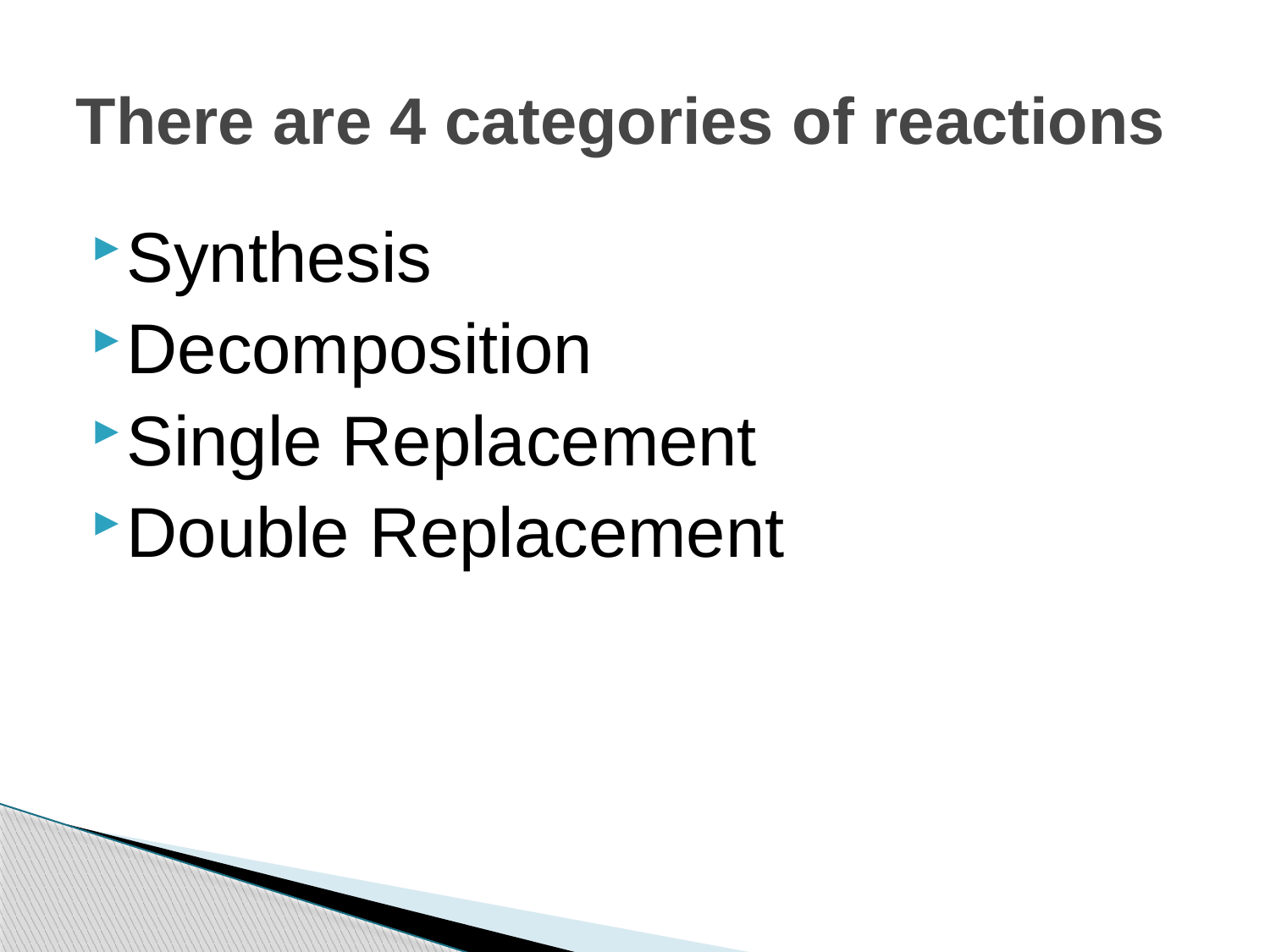

# There are 4 categories of reactions
Synthesis
Decomposition
Single Replacement
Double Replacement